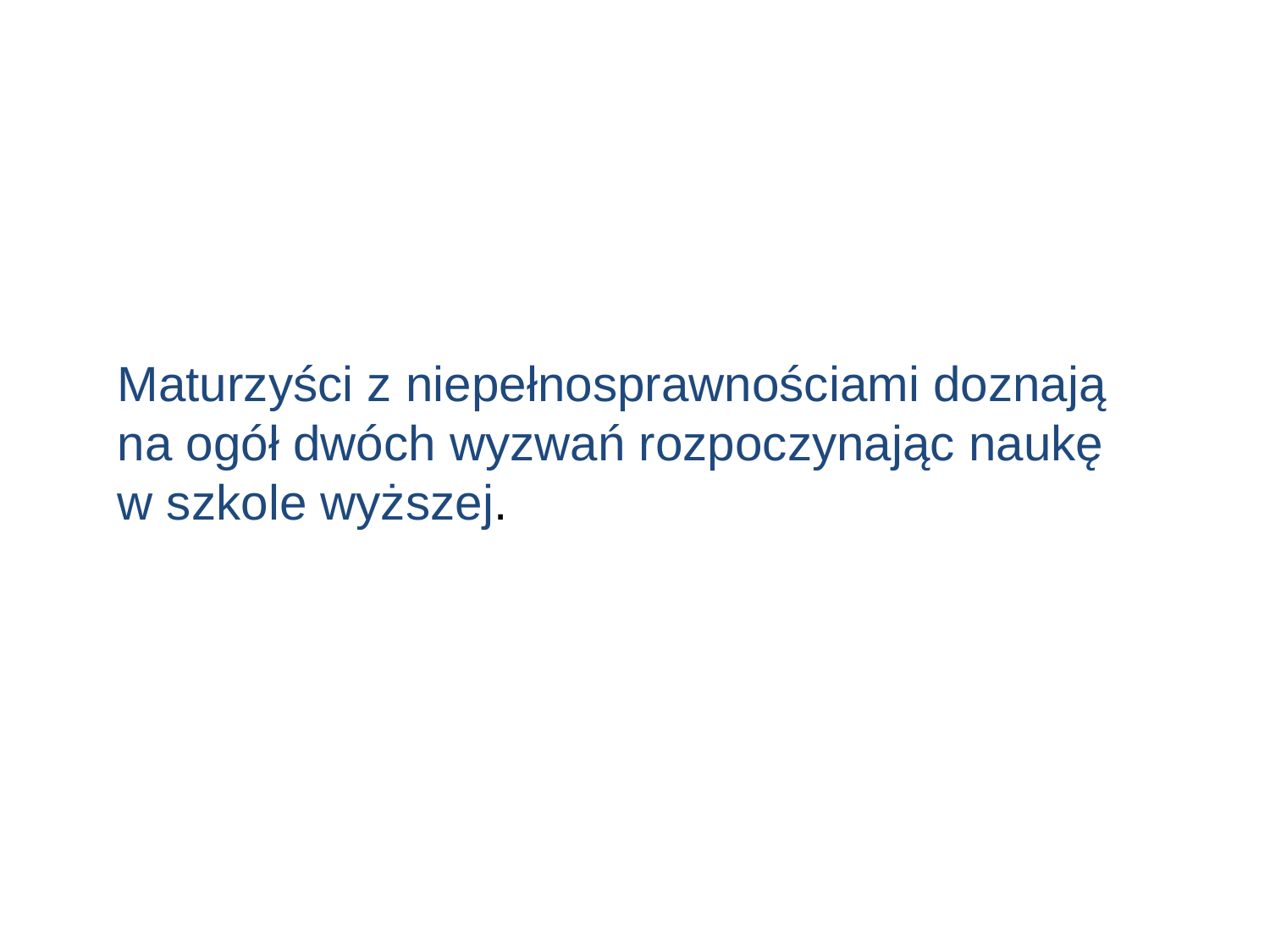

Maturzyści z niepełnosprawnościami doznają na ogół dwóch wyzwań rozpoczynając naukę
w szkole wyższej.